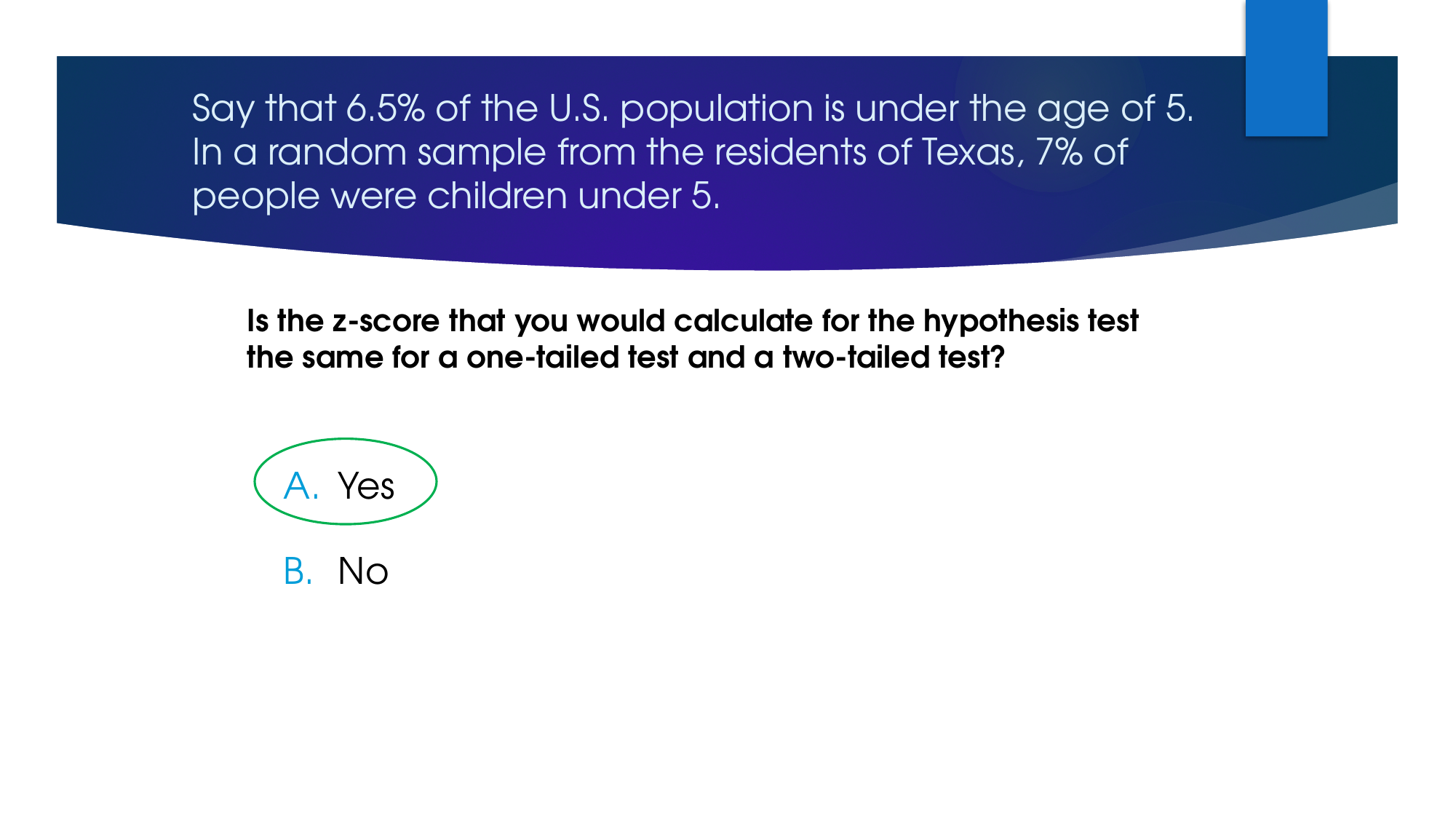

# Say that 6.5% of the U.S. population is under the age of 5. In a random sample from the residents of Texas, 7% of people were children under 5.
Is the z-score that you would calculate for the hypothesis test the same for a one-tailed test and a two-tailed test?

Yes
No